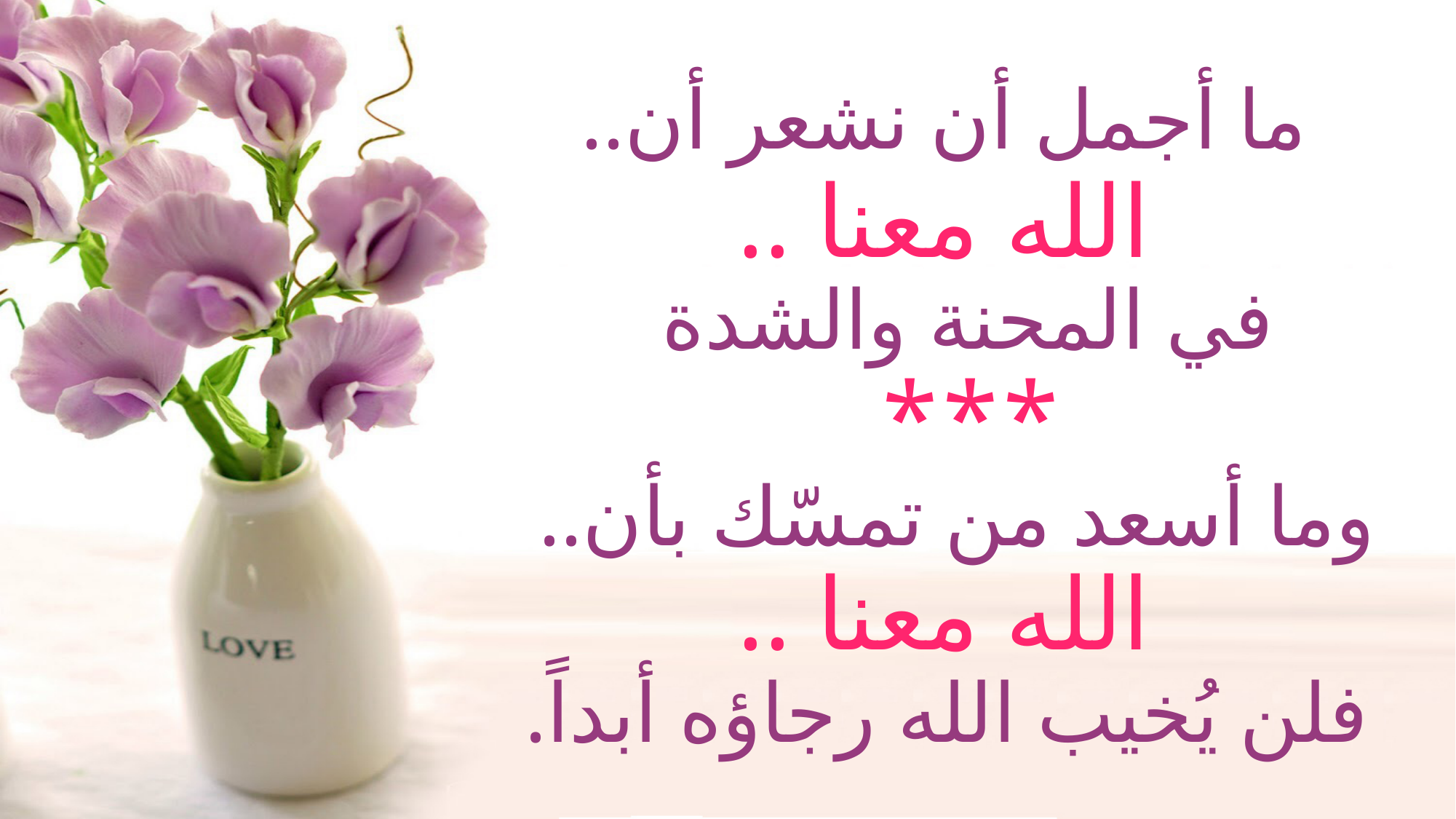

# ما أجمل أن نشعر أن.. الله معنا .. في المحنة والشدة *** وما أسعد من تمسّك بأن.. الله معنا .. فلن يُخيب الله رجاؤه أبداً.